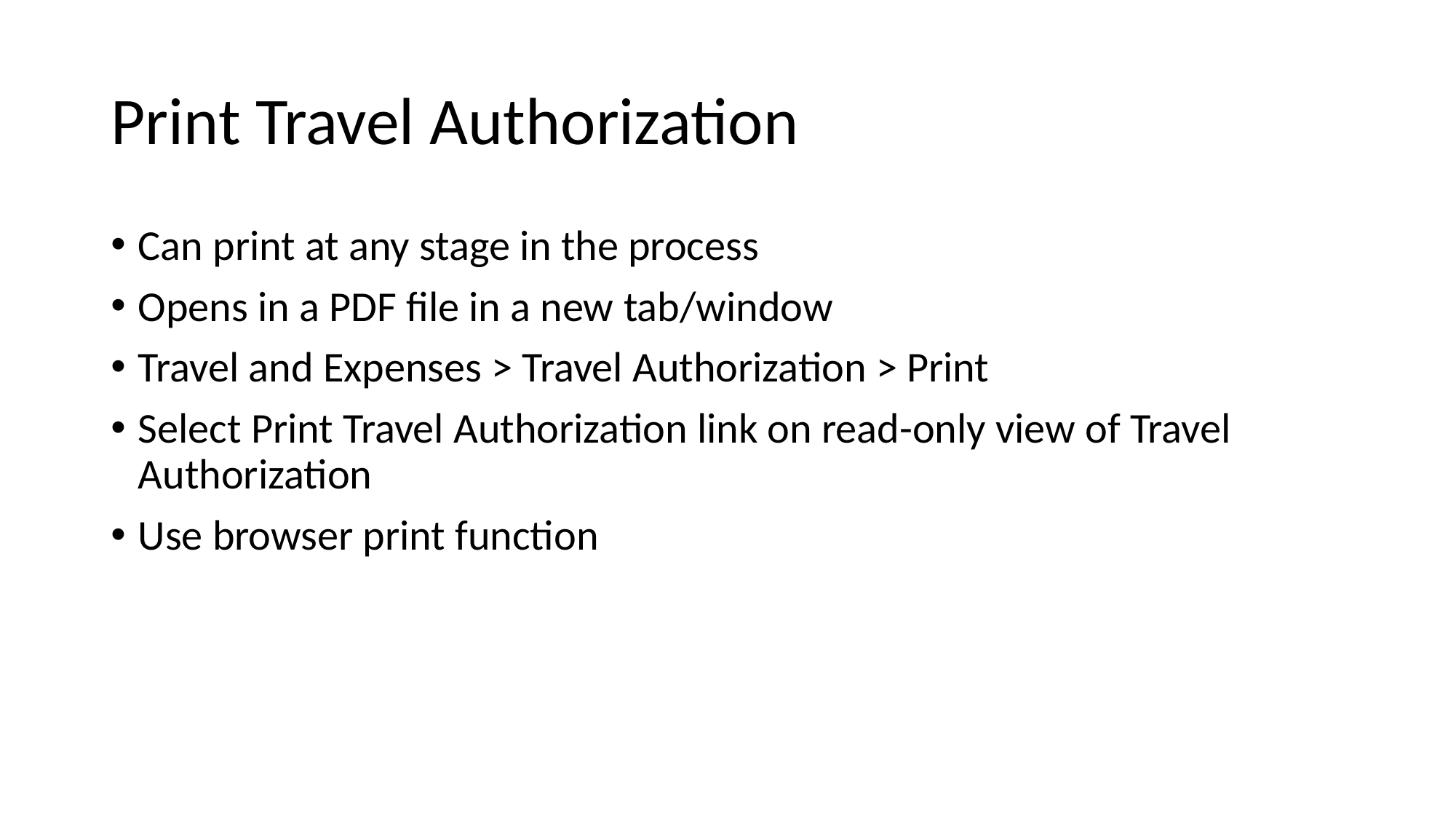

# Print Travel Authorization
Can print at any stage in the process
Opens in a PDF file in a new tab/window
Travel and Expenses > Travel Authorization > Print
Select Print Travel Authorization link on read-only view of Travel Authorization
Use browser print function